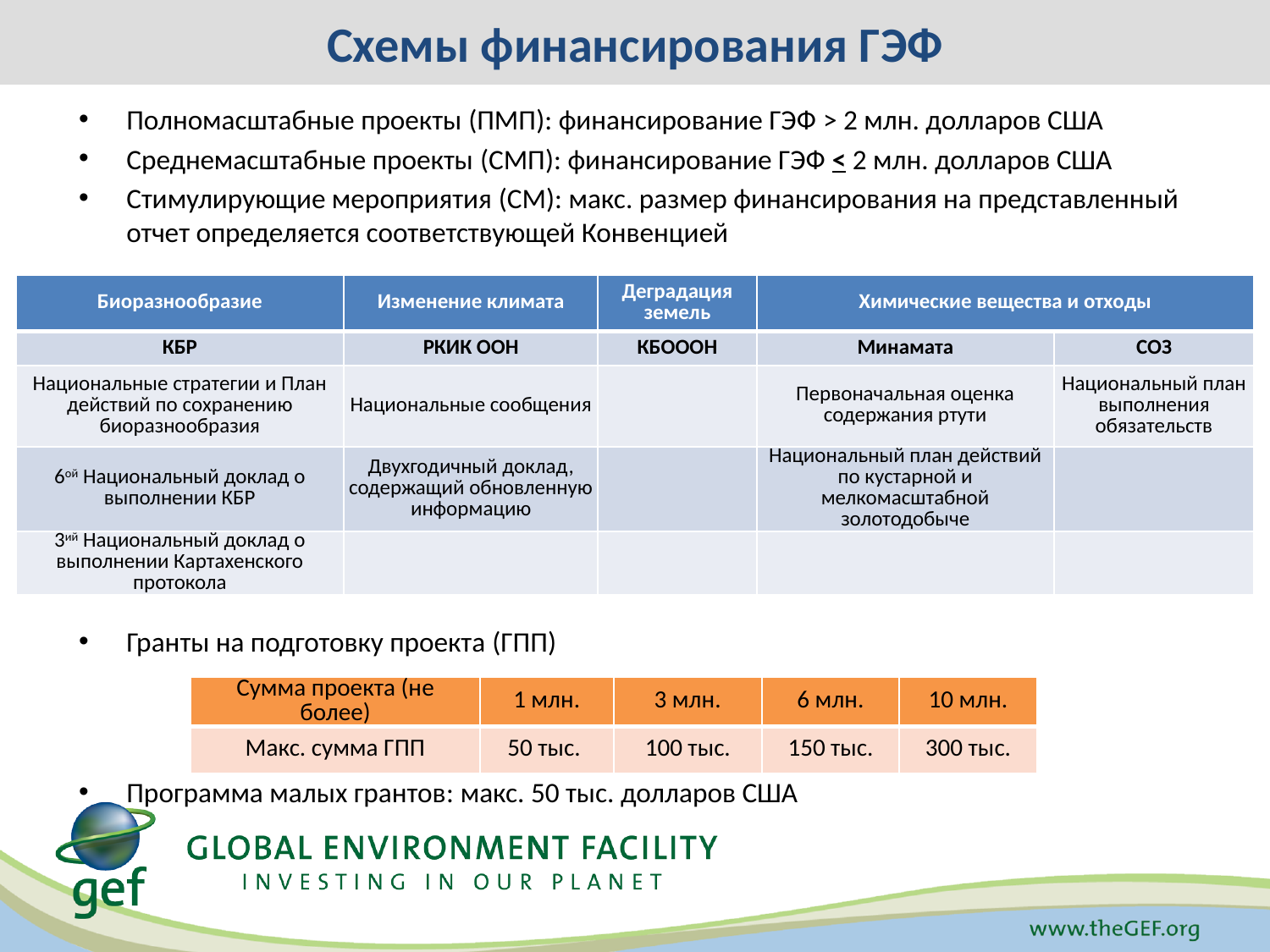

Схемы финансирования ГЭФ
Полномасштабные проекты (ПМП): финансирование ГЭФ > 2 млн. долларов США
Среднемасштабные проекты (СМП): финансирование ГЭФ < 2 млн. долларов США
Стимулирующие мероприятия (СМ): макс. размер финансирования на представленный отчет определяется соответствующей Конвенцией

Гранты на подготовку проекта (ГПП)

Программа малых грантов: макс. 50 тыс. долларов США

| Биоразнообразие | Изменение климата | Деградация земель | Химические вещества и отходы |  |
| --- | --- | --- | --- | --- |
| КБР | РКИК ООН | КБОООН | Минамата | СОЗ |
| Национальные стратегии и План действий по сохранению биоразнообразия | Национальные сообщения |  | Первоначальная оценка содержания ртути | Национальный план выполнения обязательств |
| 6ой Национальный доклад о выполнении КБР | Двухгодичный доклад, содержащий обновленную информацию |  | Национальный план действий по кустарной и мелкомасштабной золотодобыче |  |
| 3ий Национальный доклад о выполнении Картахенского протокола |  |  |  |  |
| Сумма проекта (не более) | 1 млн. | 3 млн. | 6 млн. | 10 млн. |
| --- | --- | --- | --- | --- |
| Макс. сумма ГПП | 50 тыс. | 100 тыс. | 150 тыс. | 300 тыс. |